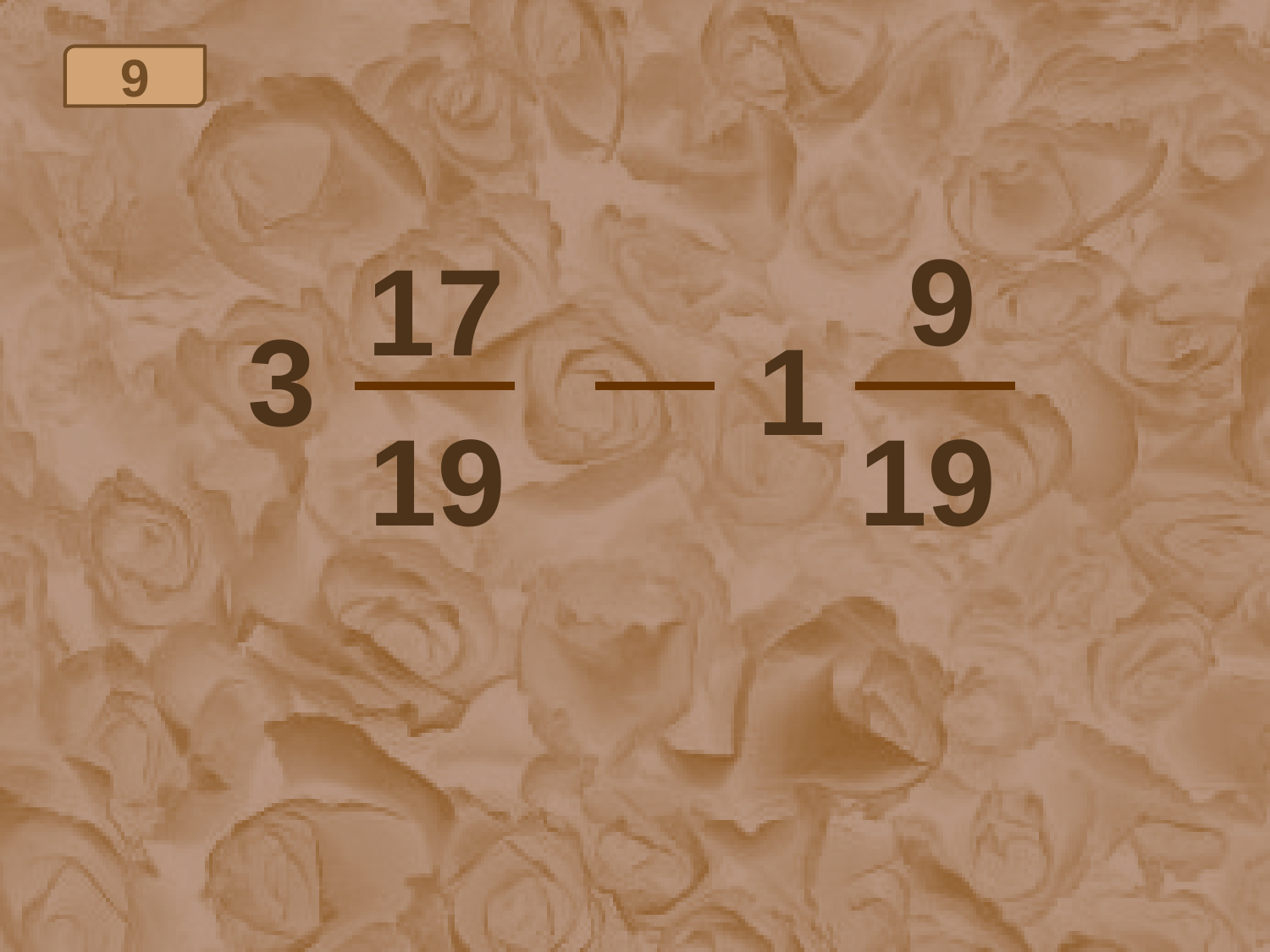

9
9
17
3
1
19
19